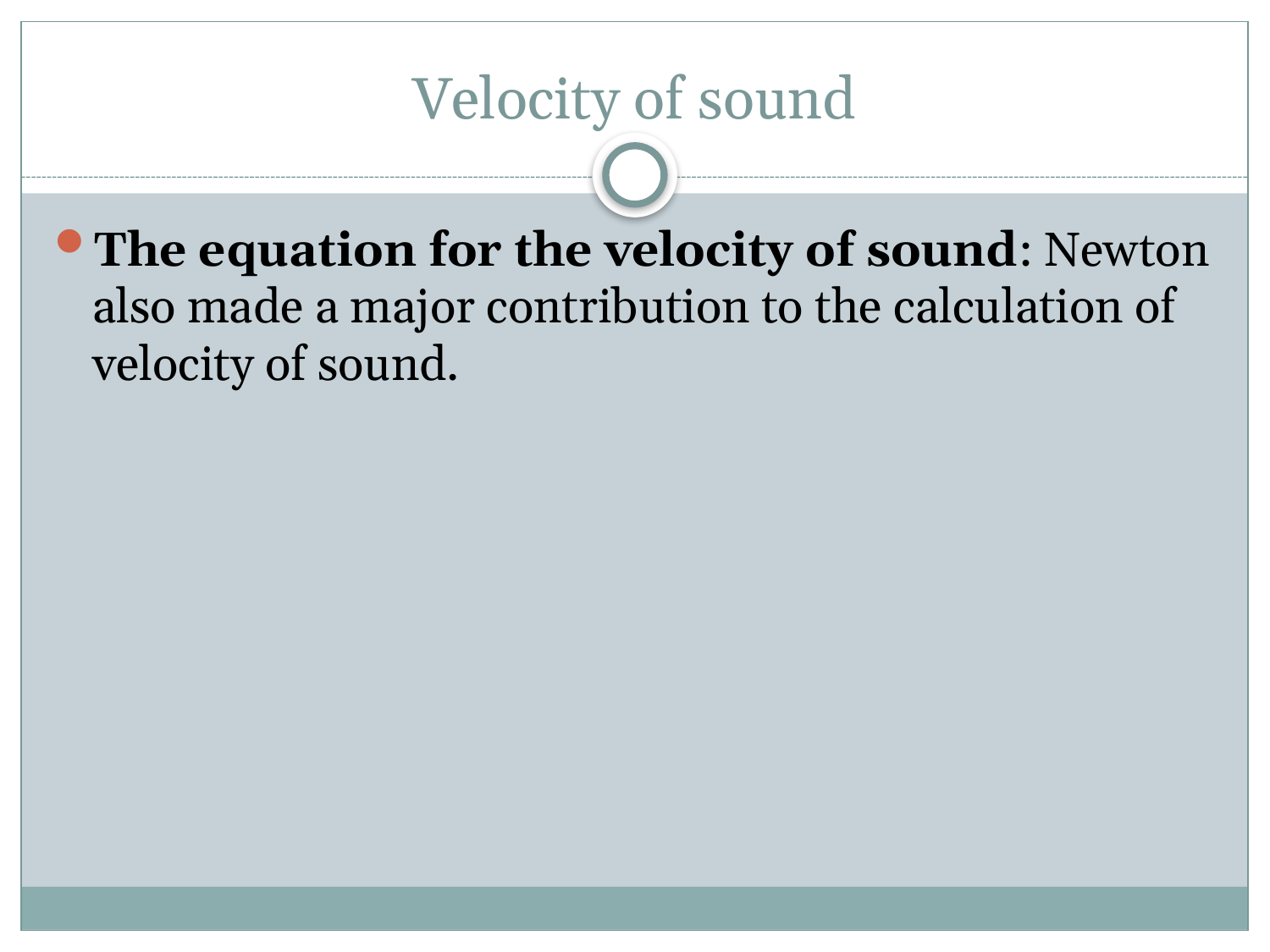

# Velocity of sound
The equation for the velocity of sound: Newton also made a major contribution to the calculation of velocity of sound.